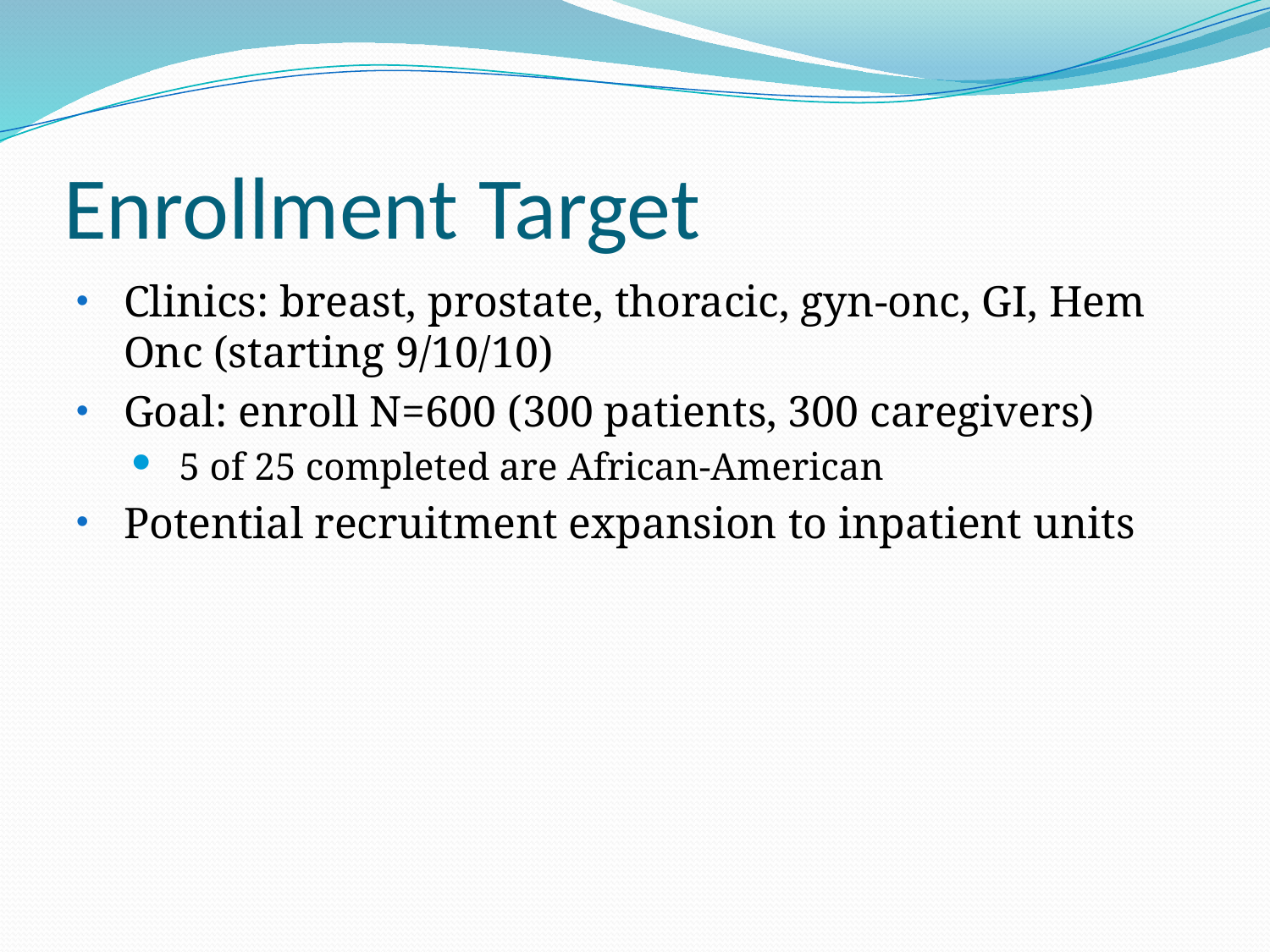

# Enrollment Target
Clinics: breast, prostate, thoracic, gyn-onc, GI, Hem Onc (starting 9/10/10)
Goal: enroll N=600 (300 patients, 300 caregivers)
5 of 25 completed are African-American
Potential recruitment expansion to inpatient units